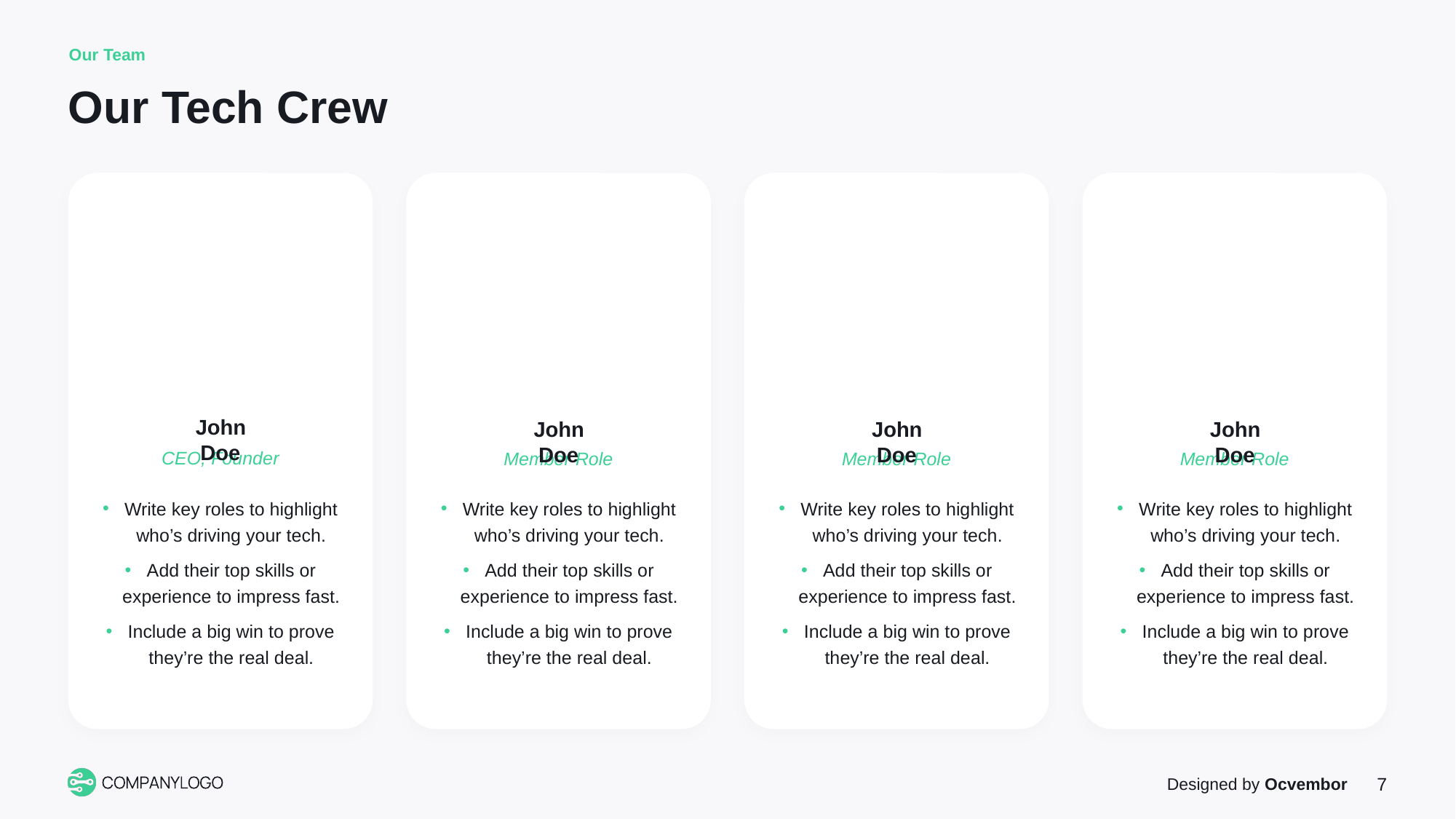

Our Team
# Our Tech Crew

John Doe
John Doe
John Doe
John Doe
CEO, Founder
Member Role
Member Role
Member Role
Write key roles to highlight who’s driving your tech.
Add their top skills or experience to impress fast.
Include a big win to prove they’re the real deal.
Write key roles to highlight who’s driving your tech.
Add their top skills or experience to impress fast.
Include a big win to prove they’re the real deal.
Write key roles to highlight who’s driving your tech.
Add their top skills or experience to impress fast.
Include a big win to prove they’re the real deal.
Write key roles to highlight who’s driving your tech.
Add their top skills or experience to impress fast.
Include a big win to prove they’re the real deal.